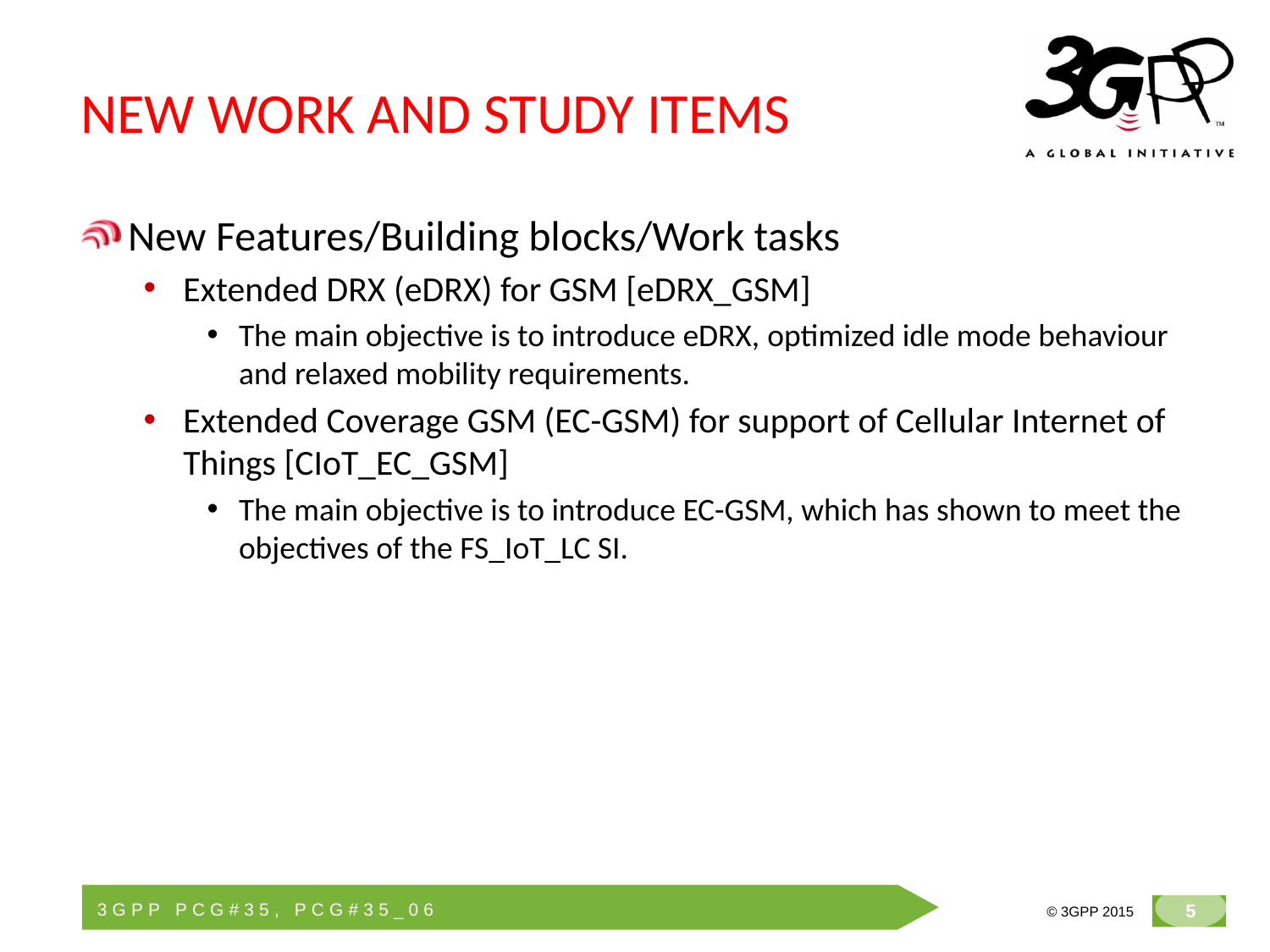

# NEW WORK AND STUDY ITEMS
New Features/Building blocks/Work tasks
Extended DRX (eDRX) for GSM [eDRX_GSM]
The main objective is to introduce eDRX, optimized idle mode behaviour and relaxed mobility requirements.
Extended Coverage GSM (EC-GSM) for support of Cellular Internet of Things [CIoT_EC_GSM]
The main objective is to introduce EC-GSM, which has shown to meet the objectives of the FS_IoT_LC SI.